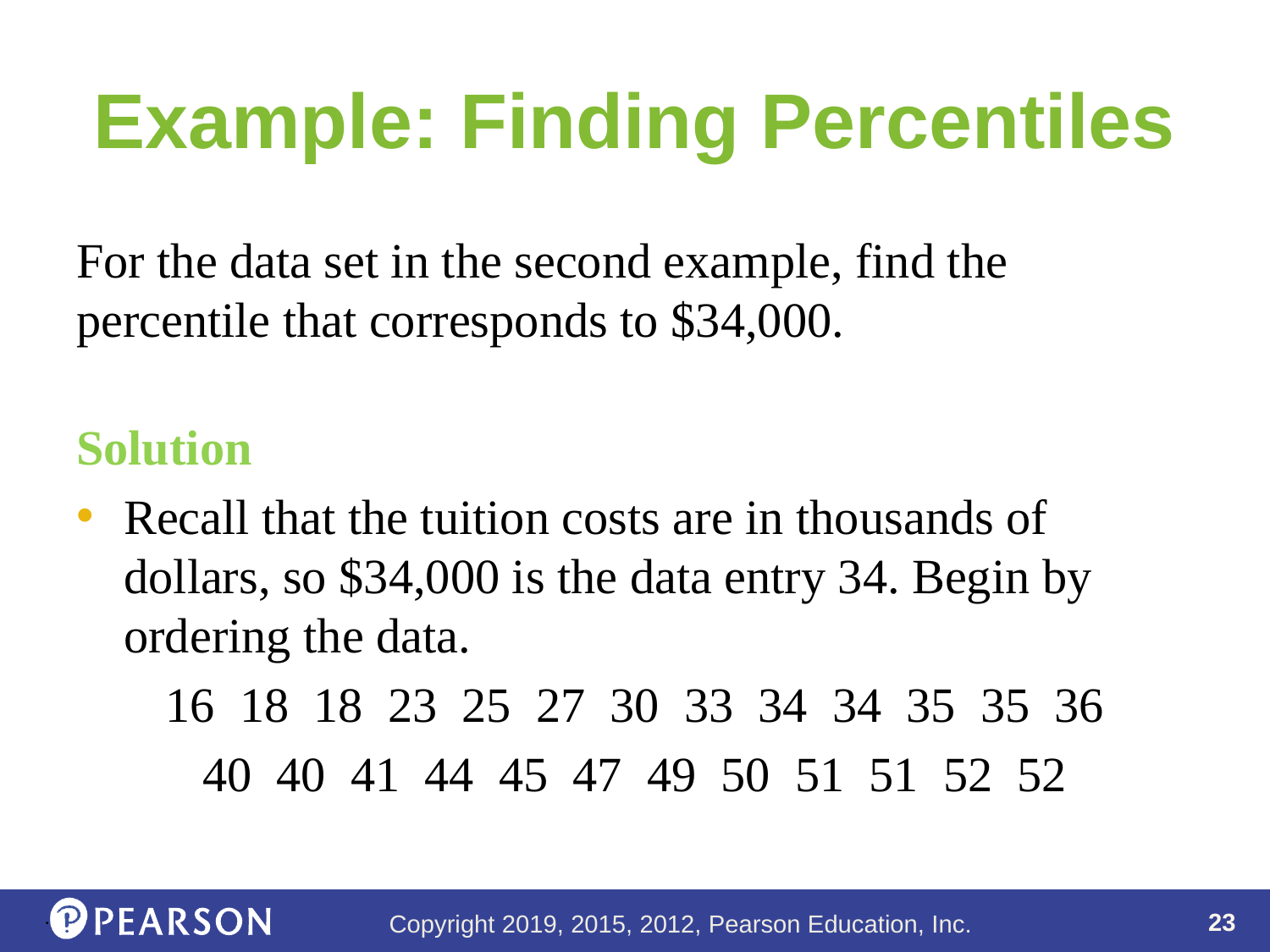

# Example: Finding Percentiles
For the data set in the second example, find the percentile that corresponds to $34,000.

Solution
Recall that the tuition costs are in thousands of dollars, so $34,000 is the data entry 34. Begin by ordering the data.
16  18  18  23  25  27  30  33  34  34  35  35  36
40  40  41  44  45  47  49  50  51  51  52  52
.